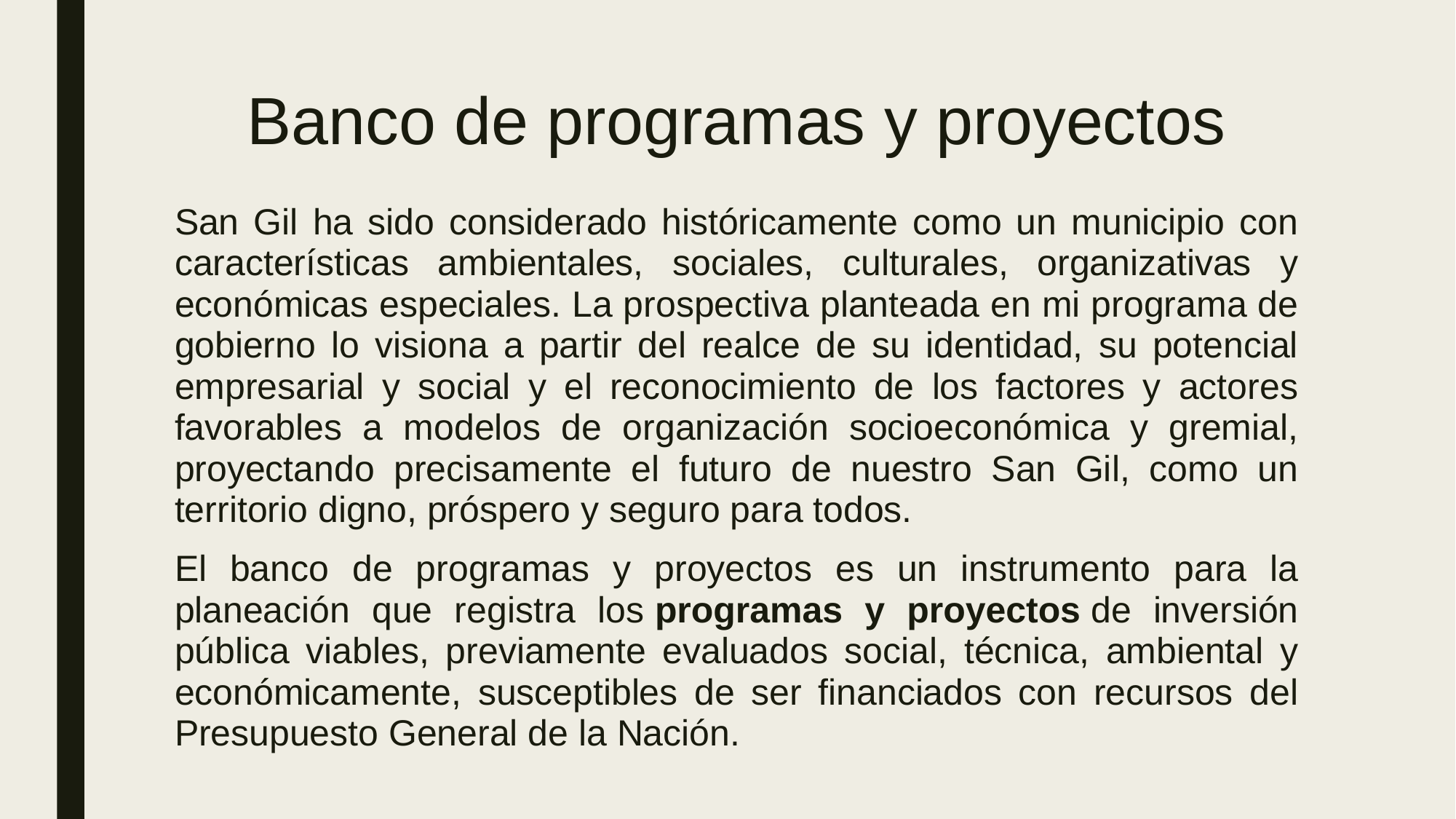

# Banco de programas y proyectos
San Gil ha sido considerado históricamente como un municipio con características ambientales, sociales, culturales, organizativas y económicas especiales. La prospectiva planteada en mi programa de gobierno lo visiona a partir del realce de su identidad, su potencial empresarial y social y el reconocimiento de los factores y actores favorables a modelos de organización socioeconómica y gremial, proyectando precisamente el futuro de nuestro San Gil, como un territorio digno, próspero y seguro para todos.
El banco de programas y proyectos es un instrumento para la planeación que registra los programas y proyectos de inversión pública viables, previamente evaluados social, técnica, ambiental y económicamente, susceptibles de ser financiados con recursos del Presupuesto General de la Nación.